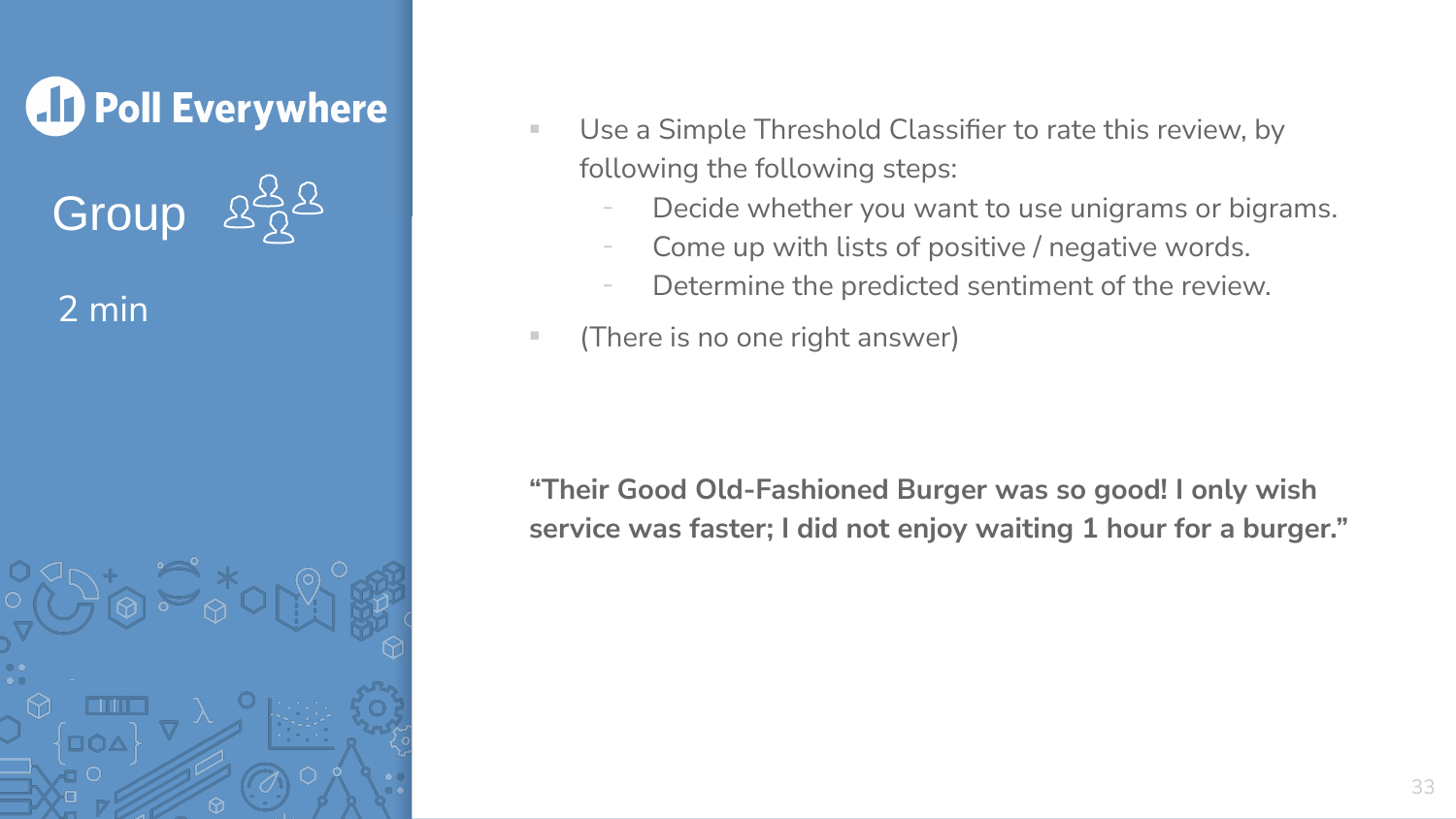

Use a Simple Threshold Classifier to rate this review, by following the following steps:
Decide whether you want to use unigrams or bigrams.
Come up with lists of positive / negative words.
Determine the predicted sentiment of the review.
(There is no one right answer)

“Their Good Old-Fashioned Burger was so good! I only wish service was faster; I did not enjoy waiting 1 hour for a burger.”

# 2 min

33